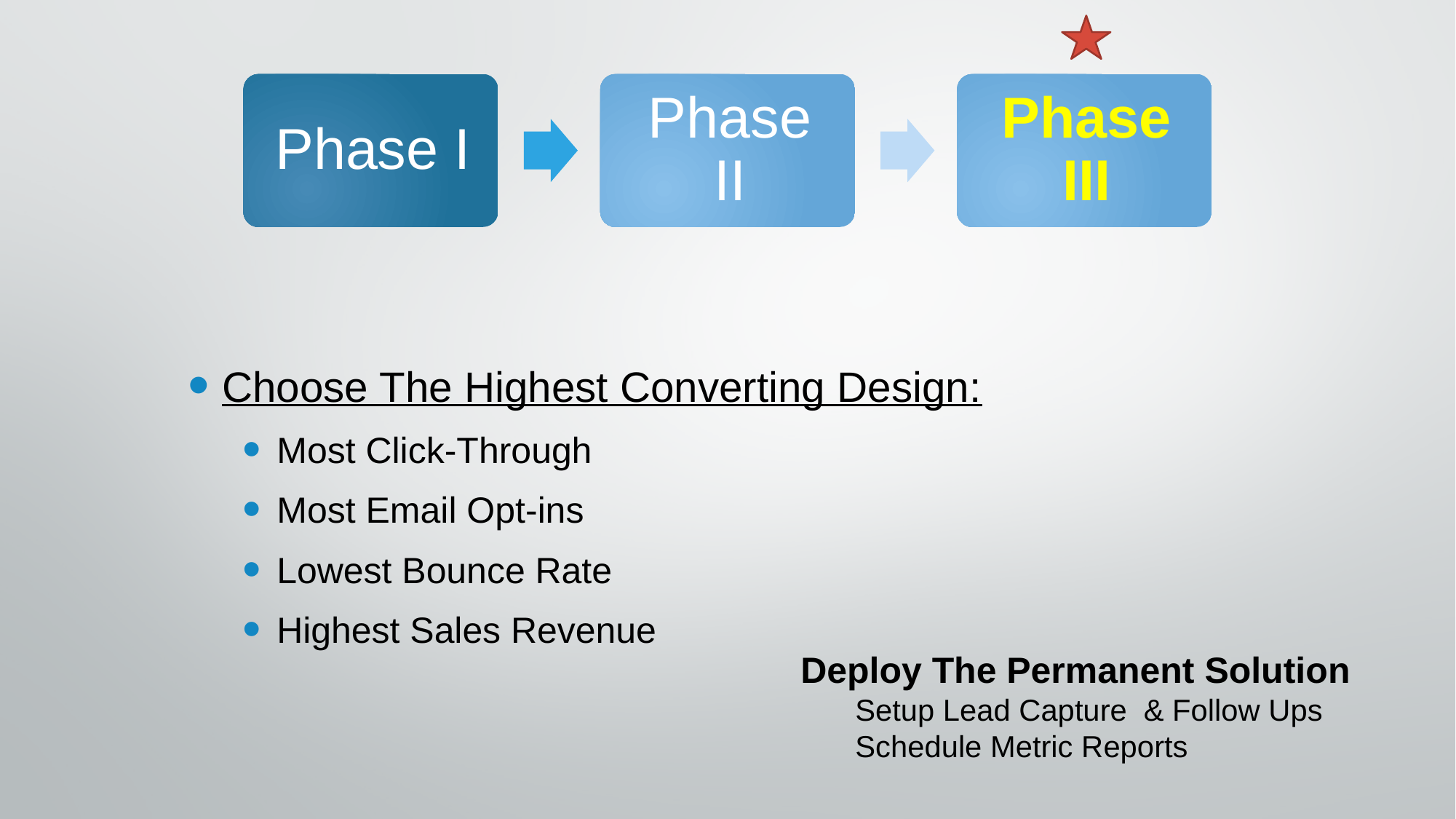

Phase I

Phase II

Phase III
Choose The Highest Converting Design:
Most Click-Through
Most Email Opt-ins
Lowest Bounce Rate
Highest Sales Revenue
Deploy The Permanent Solution
Setup Lead Capture  & Follow Ups
Schedule Metric Reports